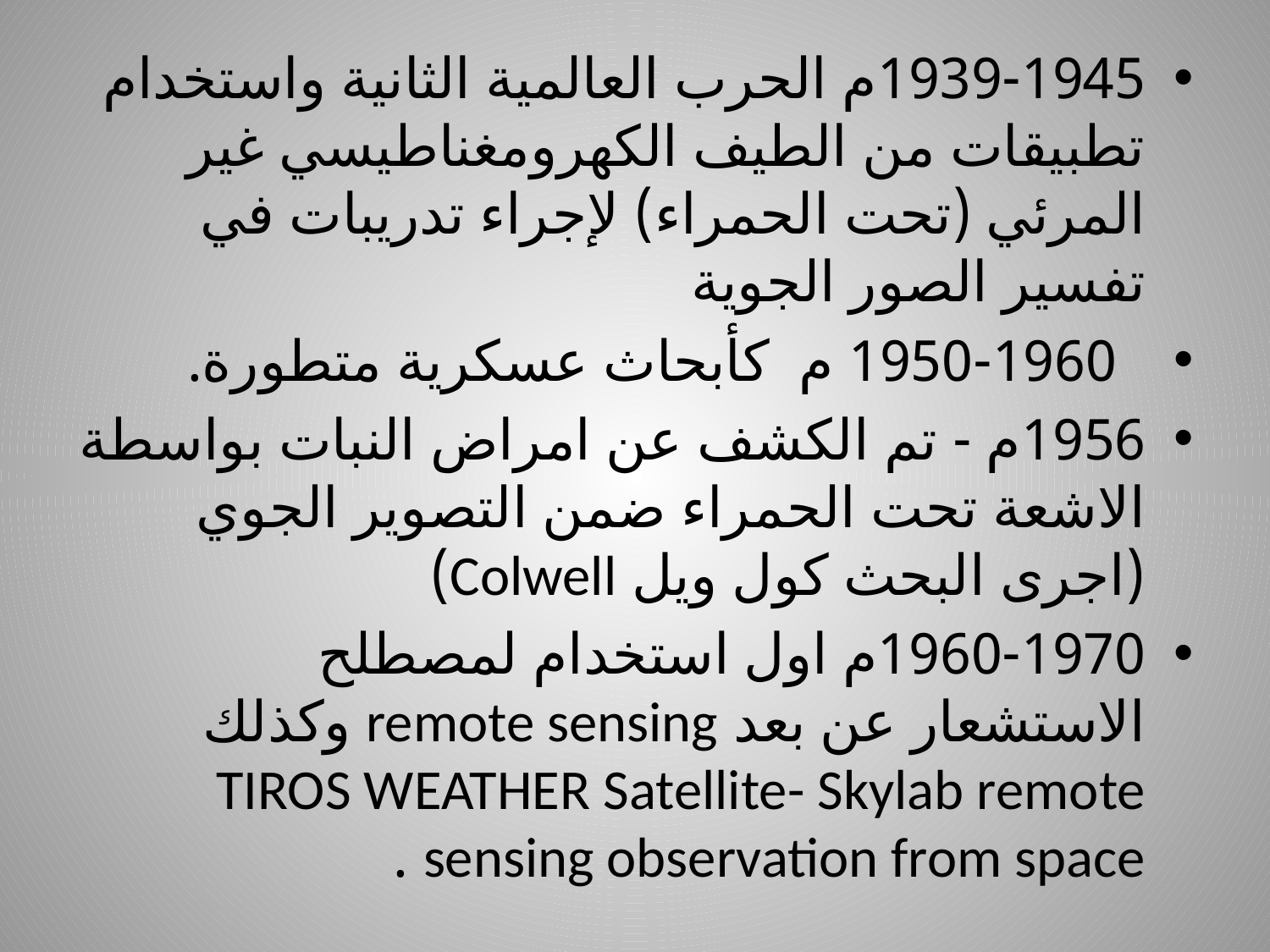

1939-1945م الحرب العالمية الثانية واستخدام تطبيقات من الطيف الكهرومغناطيسي غير المرئي (تحت الحمراء) لإجراء تدريبات في تفسير الصور الجوية
  1950-1960 م  كأبحاث عسكرية متطورة.
1956م - تم الكشف عن امراض النبات بواسطة الاشعة تحت الحمراء ضمن التصوير الجوي (اجرى البحث كول ويل Colwell)
1960-1970م اول استخدام لمصطلح الاستشعار عن بعد remote sensing وكذلك TIROS WEATHER Satellite- Skylab remote sensing observation from space .